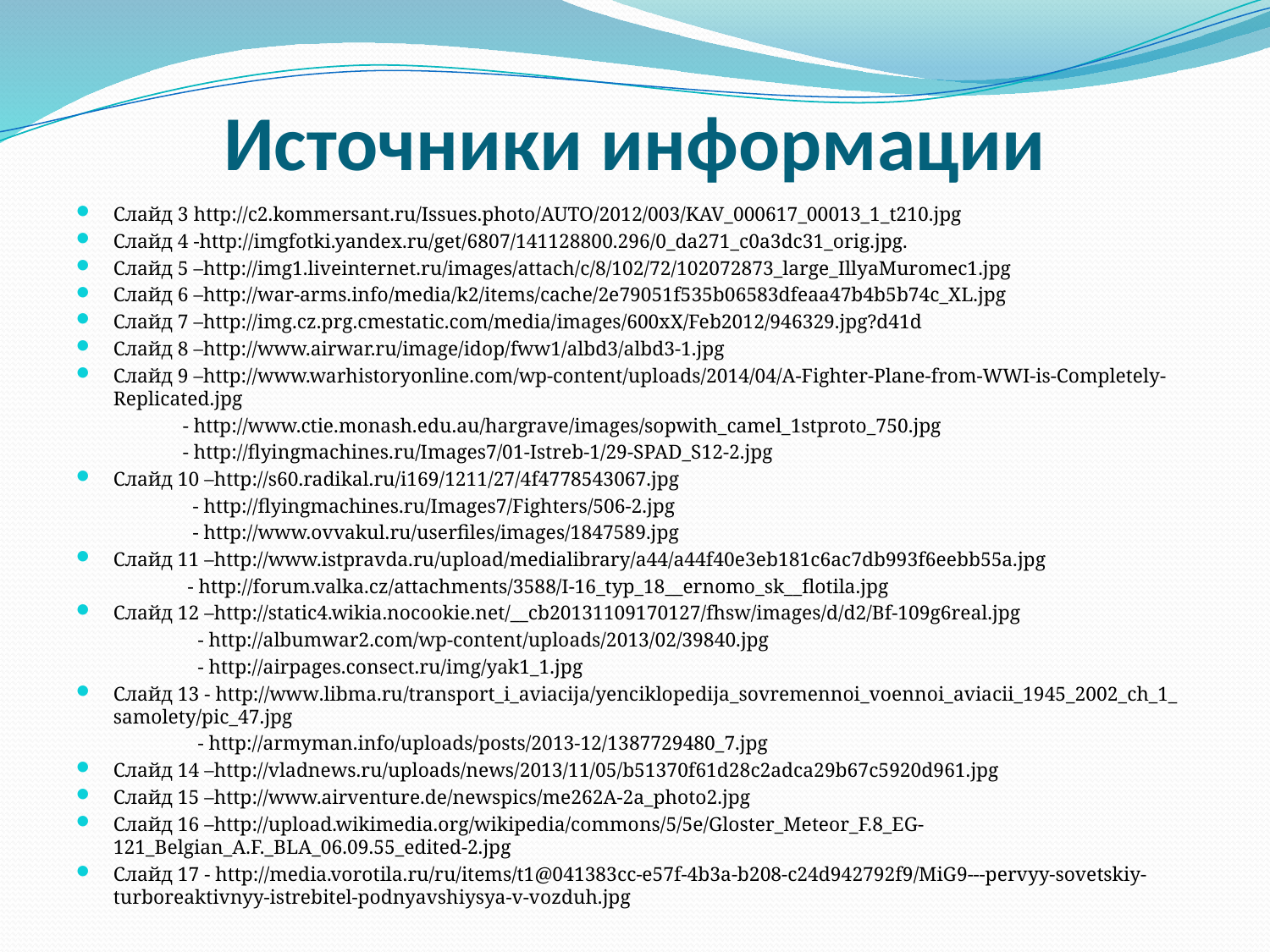

# Источники информации
Слайд 3 http://c2.kommersant.ru/Issues.photo/AUTO/2012/003/KAV_000617_00013_1_t210.jpg
Слайд 4 -http://imgfotki.yandex.ru/get/6807/141128800.296/0_da271_c0a3dc31_orig.jpg.
Слайд 5 –http://img1.liveinternet.ru/images/attach/c/8/102/72/102072873_large_IllyaMuromec1.jpg
Слайд 6 –http://war-arms.info/media/k2/items/cache/2e79051f535b06583dfeaa47b4b5b74c_XL.jpg
Слайд 7 –http://img.cz.prg.cmestatic.com/media/images/600xX/Feb2012/946329.jpg?d41d
Слайд 8 –http://www.airwar.ru/image/idop/fww1/albd3/albd3-1.jpg
Слайд 9 –http://www.warhistoryonline.com/wp-content/uploads/2014/04/A-Fighter-Plane-from-WWI-is-Completely-Replicated.jpg
                     - http://www.ctie.monash.edu.au/hargrave/images/sopwith_camel_1stproto_750.jpg
                     - http://flyingmachines.ru/Images7/01-Istreb-1/29-SPAD_S12-2.jpg
Слайд 10 –http://s60.radikal.ru/i169/1211/27/4f4778543067.jpg
                       - http://flyingmachines.ru/Images7/Fighters/506-2.jpg
                       - http://www.ovvakul.ru/userfiles/images/1847589.jpg
Слайд 11 –http://www.istpravda.ru/upload/medialibrary/a44/a44f40e3eb181c6ac7db993f6eebb55a.jpg
                      - http://forum.valka.cz/attachments/3588/I-16_typ_18__ernomo_sk__flotila.jpg
Слайд 12 –http://static4.wikia.nocookie.net/__cb20131109170127/fhsw/images/d/d2/Bf-109g6real.jpg
                        - http://albumwar2.com/wp-content/uploads/2013/02/39840.jpg
                        - http://airpages.consect.ru/img/yak1_1.jpg
Слайд 13 - http://www.libma.ru/transport_i_aviacija/yenciklopedija_sovremennoi_voennoi_aviacii_1945_2002_ch_1_ samolety/pic_47.jpg
                        - http://armyman.info/uploads/posts/2013-12/1387729480_7.jpg
Слайд 14 –http://vladnews.ru/uploads/news/2013/11/05/b51370f61d28c2adca29b67c5920d961.jpg
Слайд 15 –http://www.airventure.de/newspics/me262A-2a_photo2.jpg
Слайд 16 –http://upload.wikimedia.org/wikipedia/commons/5/5e/Gloster_Meteor_F.8_EG-121_Belgian_A.F._BLA_06.09.55_edited-2.jpg
Слайд 17 - http://media.vorotila.ru/ru/items/t1@041383cc-e57f-4b3a-b208-c24d942792f9/MiG9---pervyy-sovetskiy-turboreaktivnyy-istrebitel-podnyavshiysya-v-vozduh.jpg